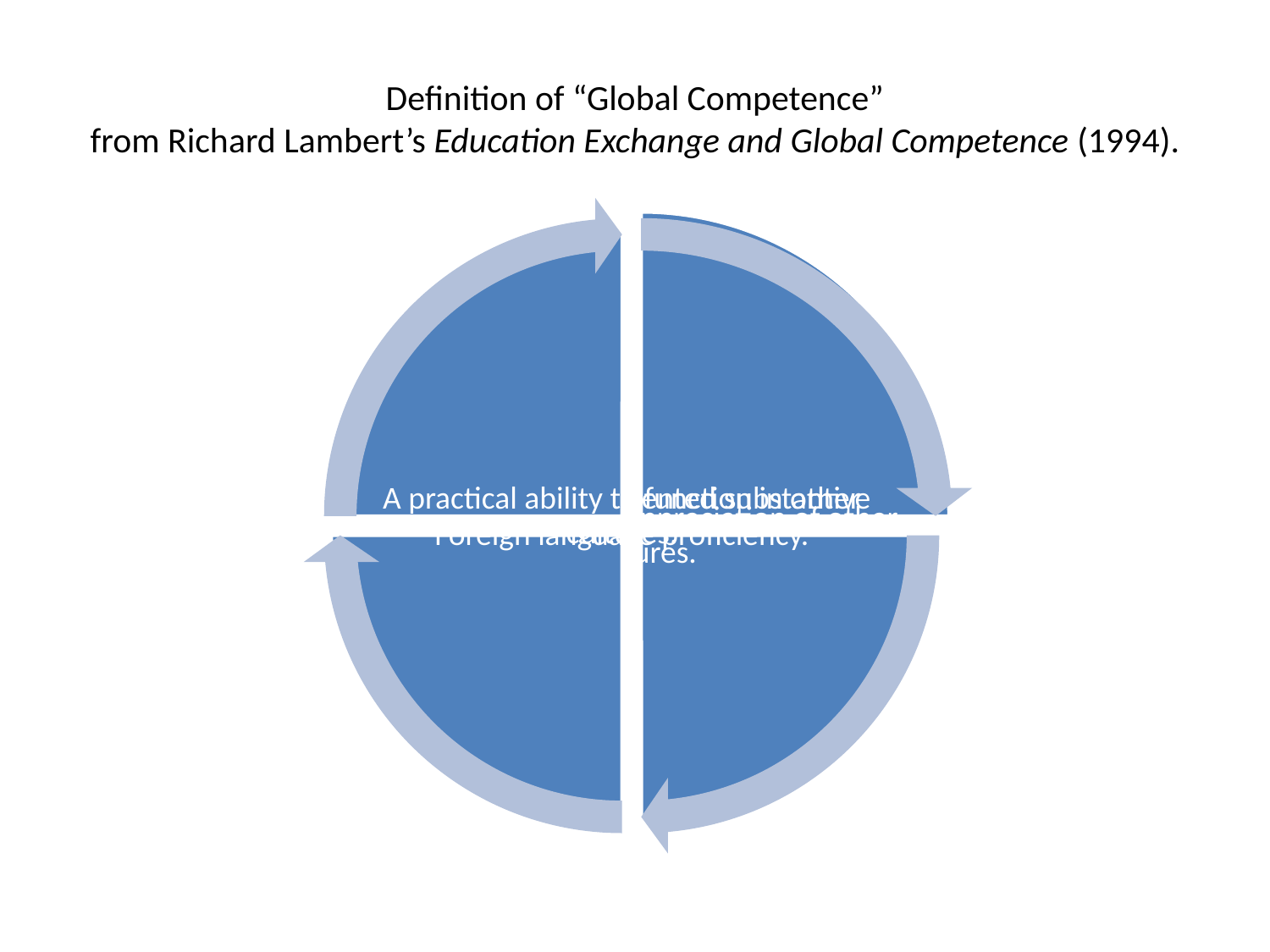

# Definition of “Global Competence” from Richard Lambert’s Education Exchange and Global Competence (1994).
Internationally oriented substantive knowledge.
Empathy with and appreciation of other cultures.
Foreign language proficiency.
A practical ability to function in other cultures.